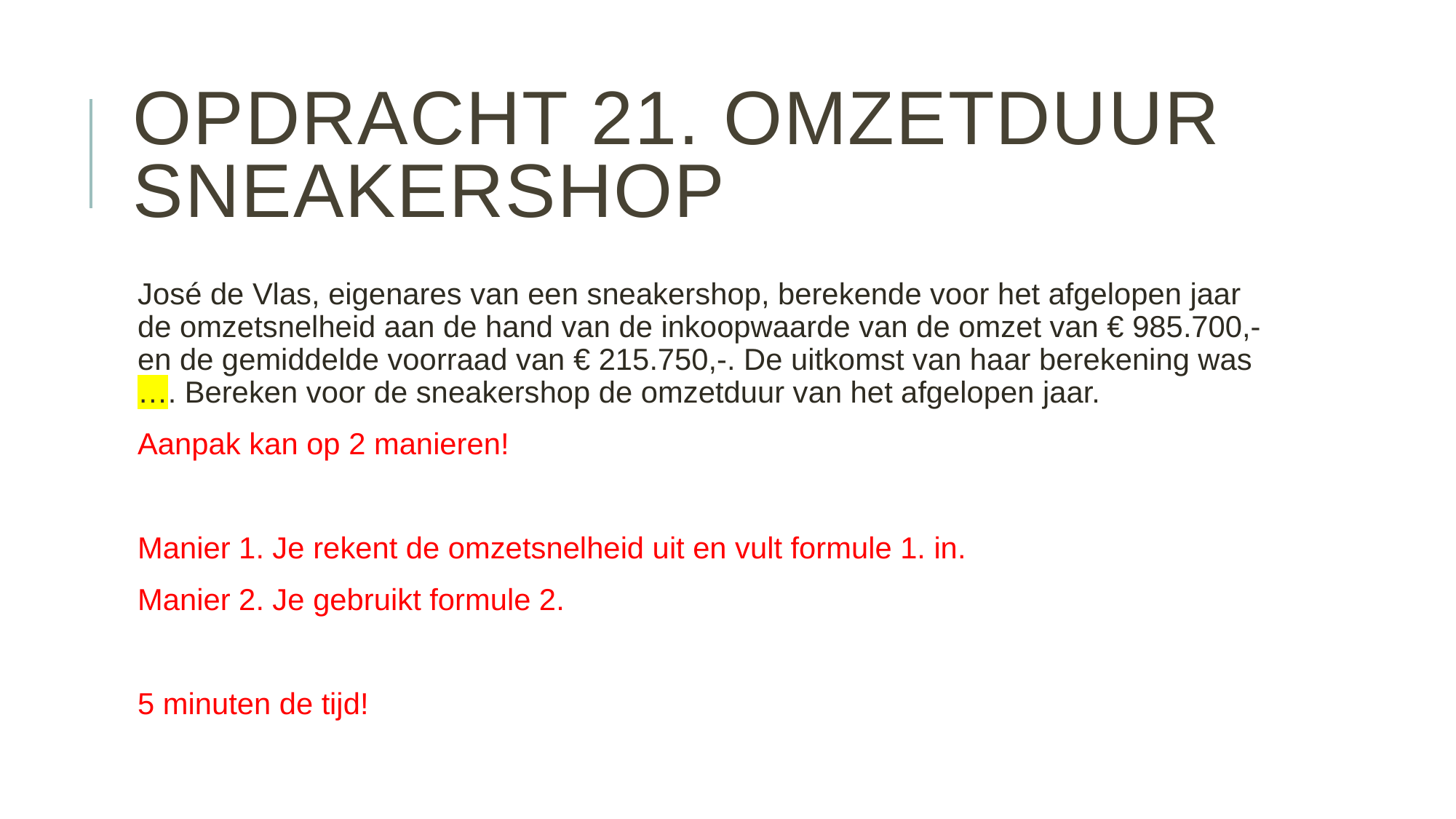

# Opdracht 21. omzetduur sneakershop
José de Vlas, eigenares van een sneakershop, berekende voor het afgelopen jaar de omzetsnelheid aan de hand van de inkoopwaarde van de omzet van € 985.700,- en de gemiddelde voorraad van € 215.750,-. De uitkomst van haar berekening was …. Bereken voor de sneakershop de omzetduur van het afgelopen jaar.
Aanpak kan op 2 manieren!

Manier 1. Je rekent de omzetsnelheid uit en vult formule 1. in.
Manier 2. Je gebruikt formule 2.

5 minuten de tijd!